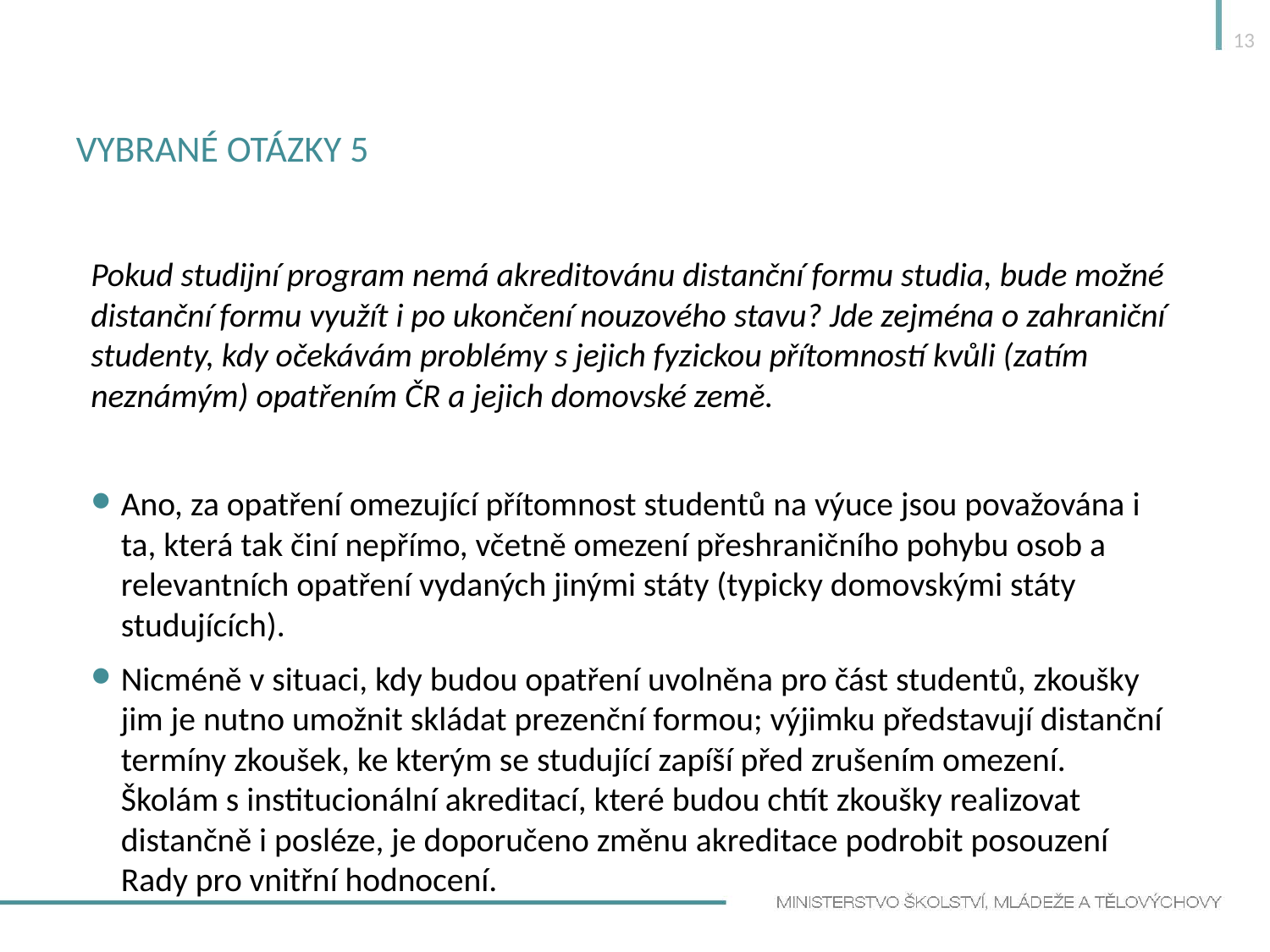

13
# Vybrané otázky 5
Pokud studijní program nemá akreditovánu distanční formu studia, bude možné distanční formu využít i po ukončení nouzového stavu? Jde zejména o zahraniční studenty, kdy očekávám problémy s jejich fyzickou přítomností kvůli (zatím neznámým) opatřením ČR a jejich domovské země.

Ano, za opatření omezující přítomnost studentů na výuce jsou považována i ta, která tak činí nepřímo, včetně omezení přeshraničního pohybu osob a relevantních opatření vydaných jinými státy (typicky domovskými státy studujících).
Nicméně v situaci, kdy budou opatření uvolněna pro část studentů, zkoušky jim je nutno umožnit skládat prezenční formou; výjimku představují distanční termíny zkoušek, ke kterým se studující zapíší před zrušením omezení. Školám s institucionální akreditací, které budou chtít zkoušky realizovat distančně i posléze, je doporučeno změnu akreditace podrobit posouzení Rady pro vnitřní hodnocení.